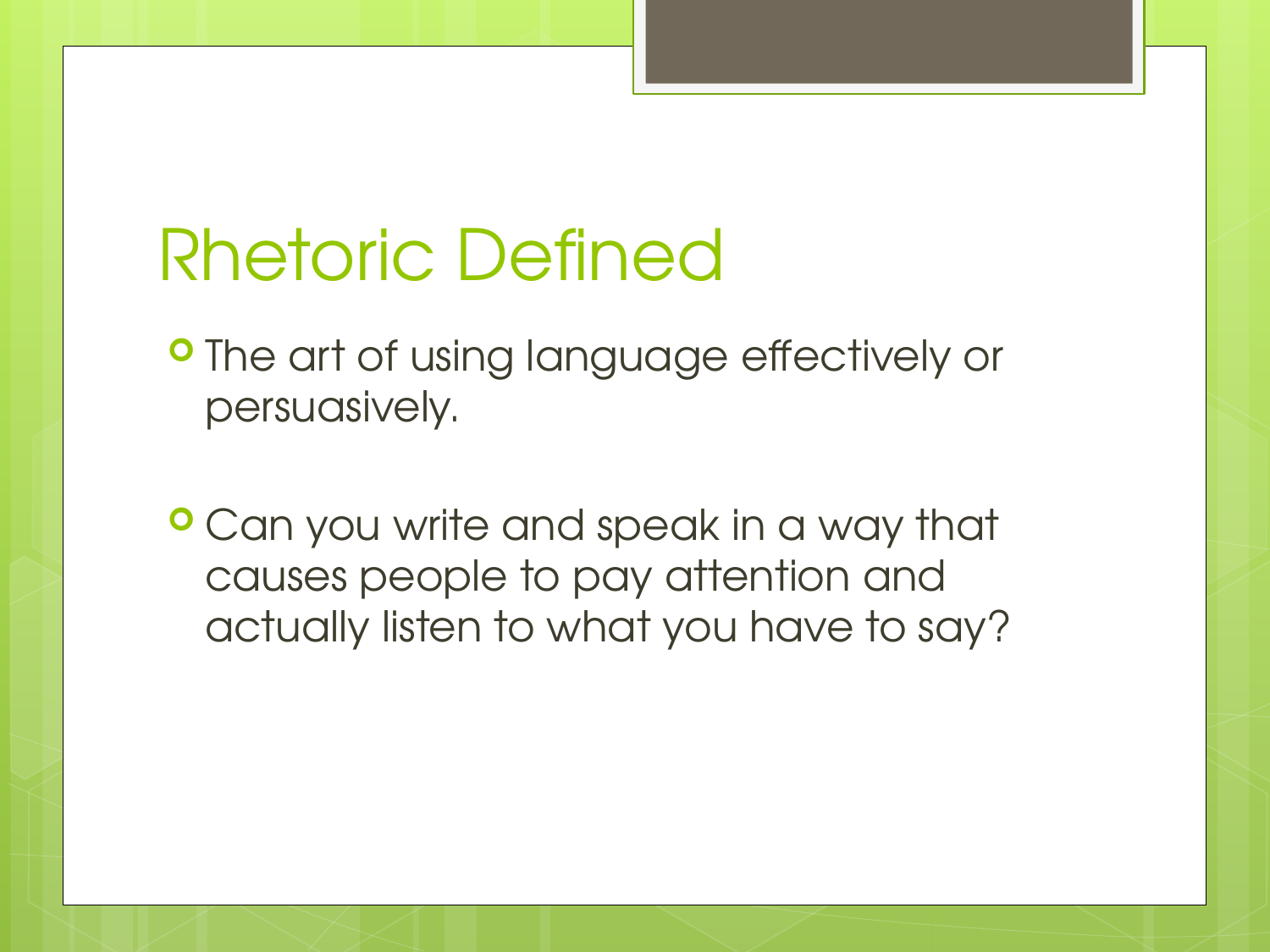

# Rhetoric Defined
The art of using language effectively or persuasively.

Can you write and speak in a way that causes people to pay attention and actually listen to what you have to say?